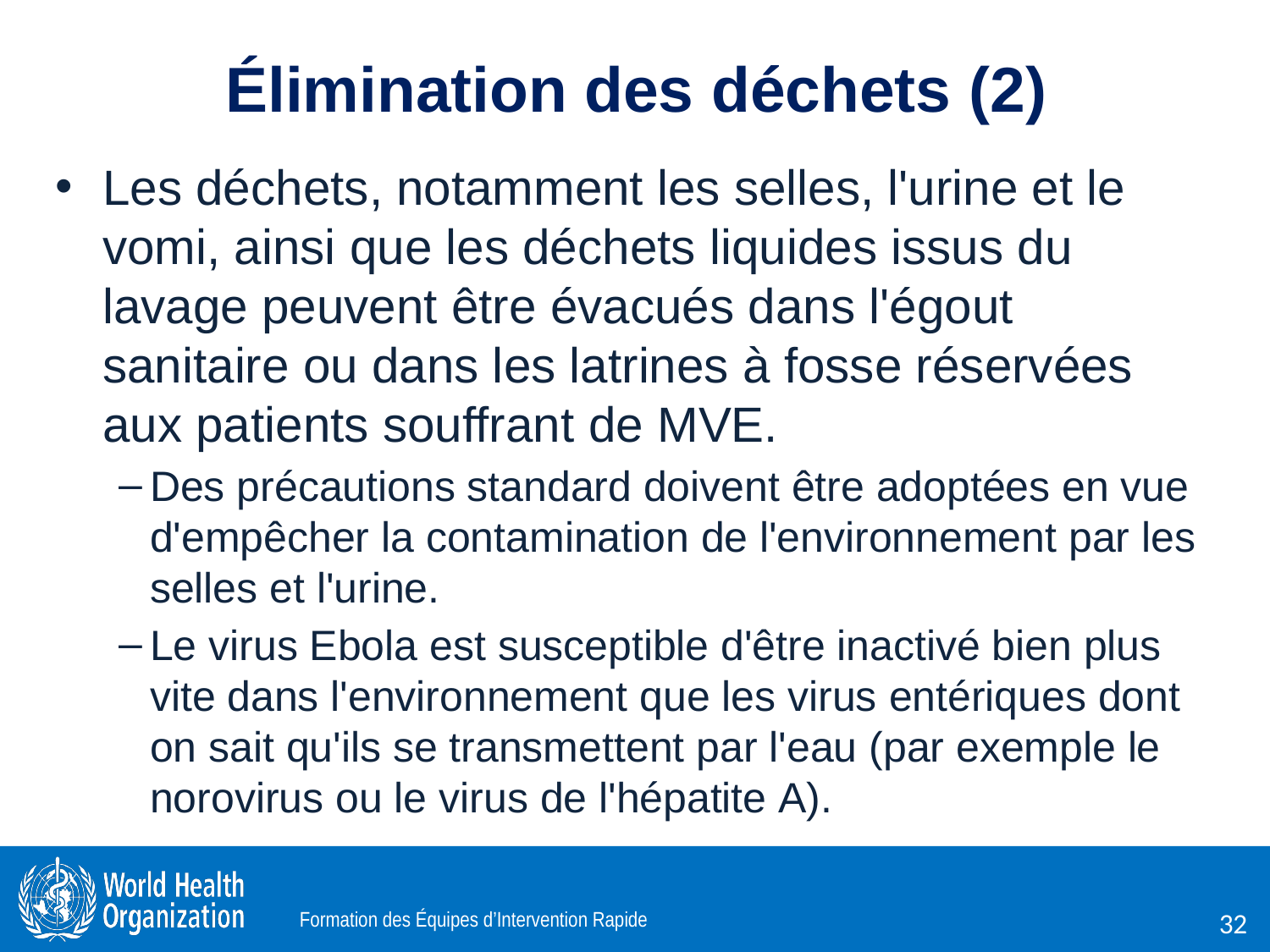

Élimination des déchets (2)
Les déchets, notamment les selles, l'urine et le vomi, ainsi que les déchets liquides issus du lavage peuvent être évacués dans l'égout sanitaire ou dans les latrines à fosse réservées aux patients souffrant de MVE.
Des précautions standard doivent être adoptées en vue d'empêcher la contamination de l'environnement par les selles et l'urine.
Le virus Ebola est susceptible d'être inactivé bien plus vite dans l'environnement que les virus entériques dont on sait qu'ils se transmettent par l'eau (par exemple le norovirus ou le virus de l'hépatite A).